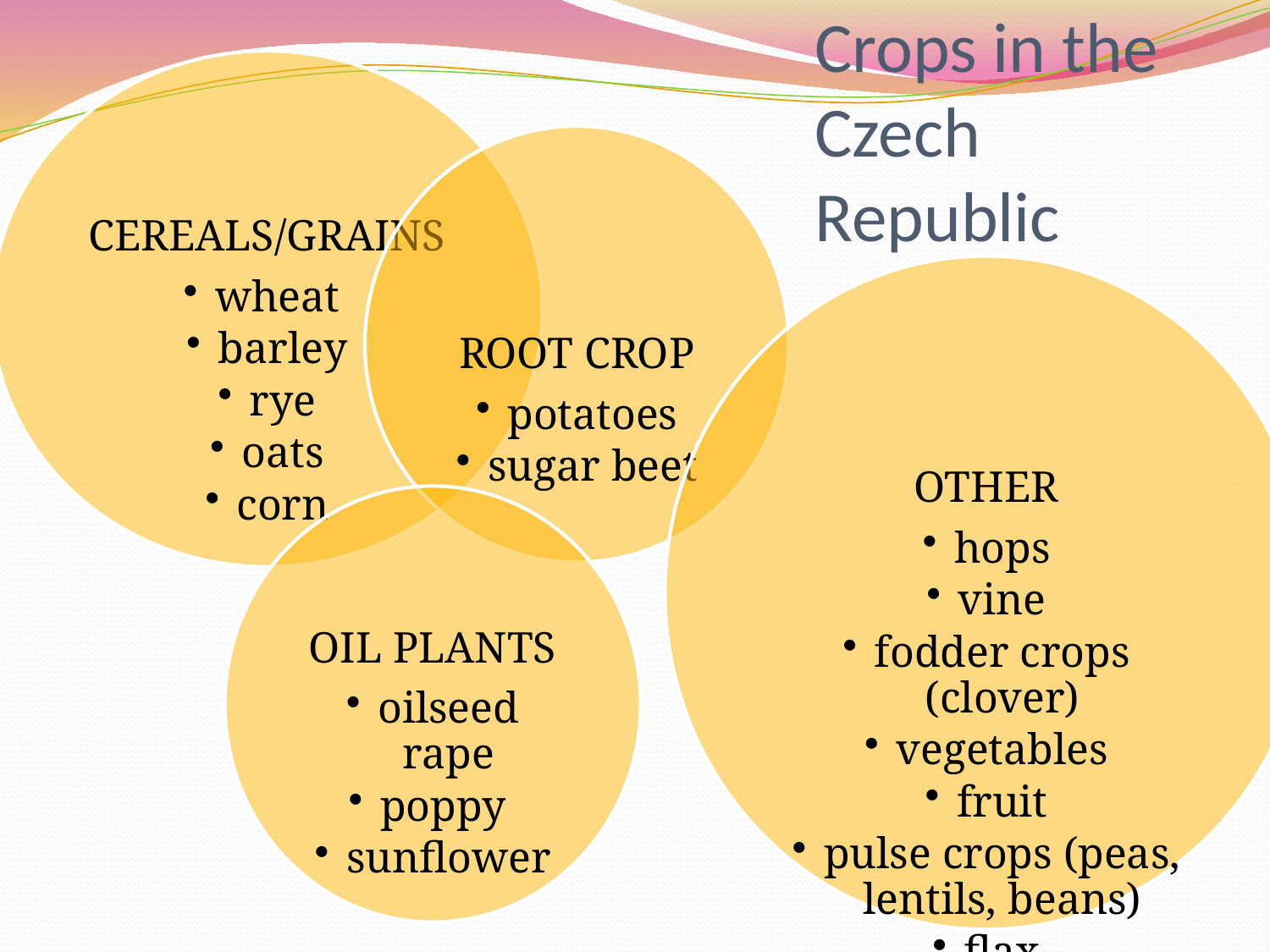

CEREALS/GRAINS
wheat
barley
rye
oats
corn

ROOT CROP
potatoes
sugar beet
OIL PLANTS
oilseed rape
poppy
sunflower

OTHER
hops
vine
fodder crops (clover)
vegetables
fruit
pulse crops (peas, lentils, beans)
flax
# Crops in the Czech Republic